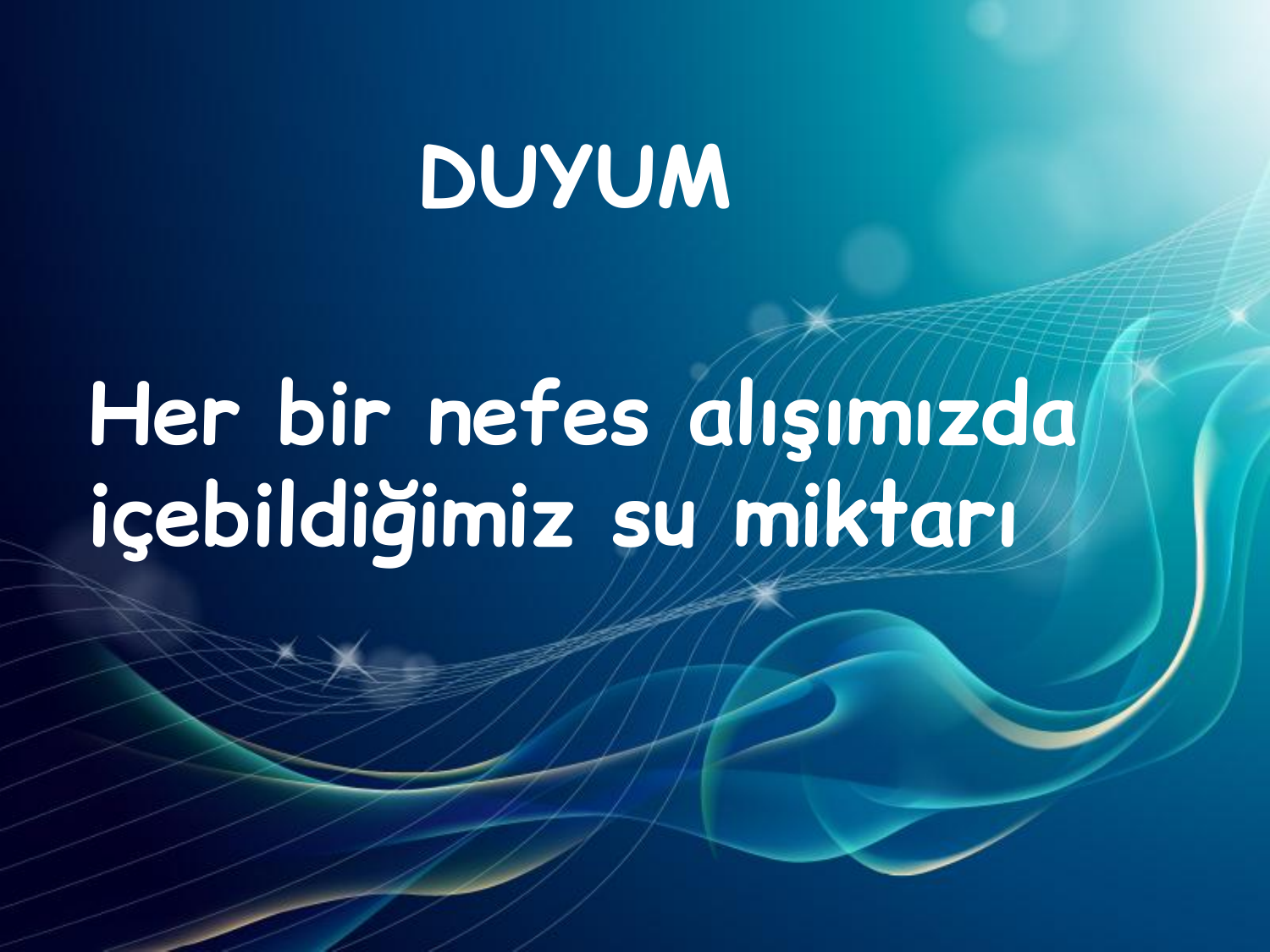

#
         DUYUM

Her bir nefes alışımızda içebildiğimiz su miktarı